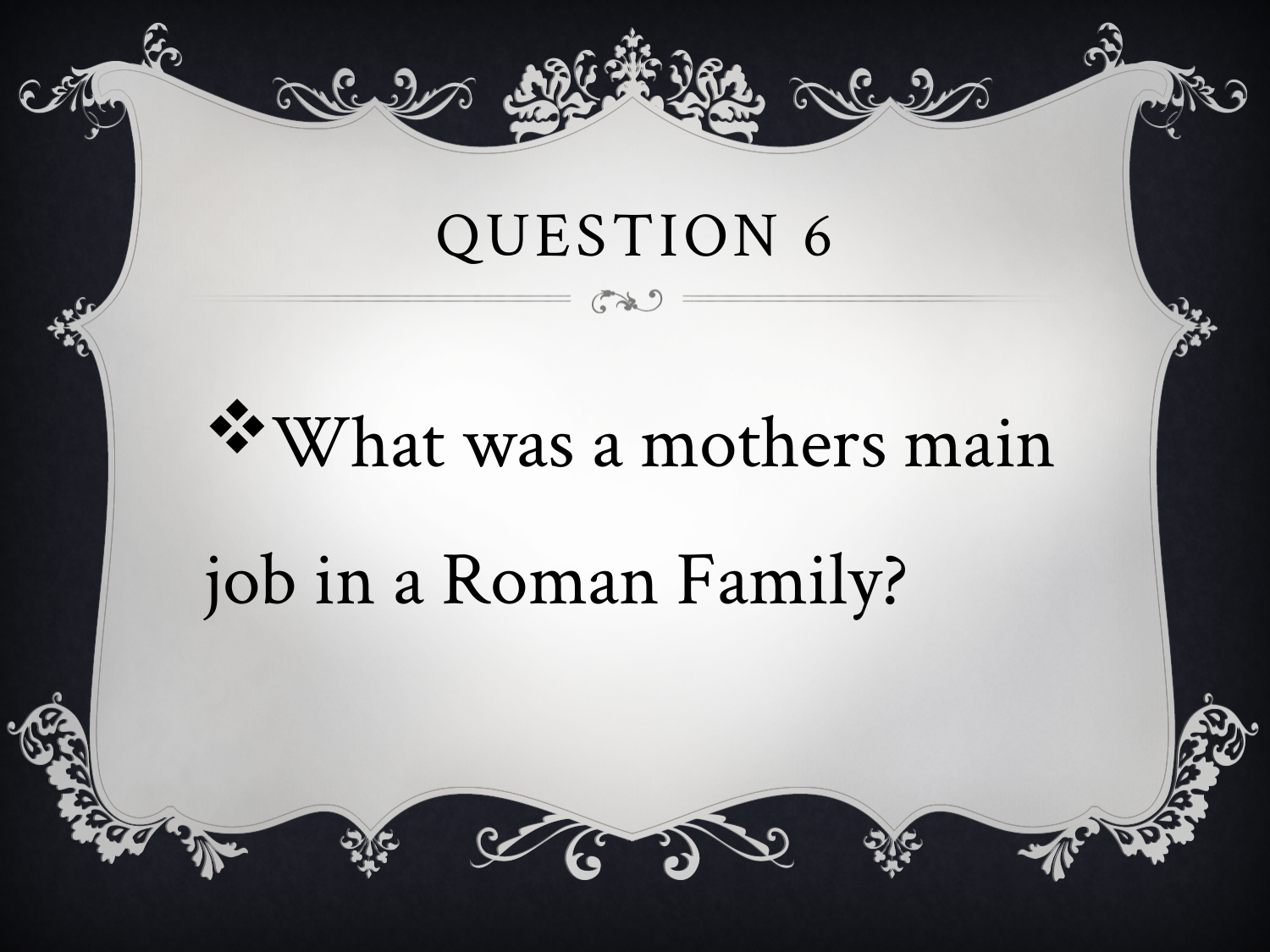

# Question 6
What was a mothers main job in a Roman Family?